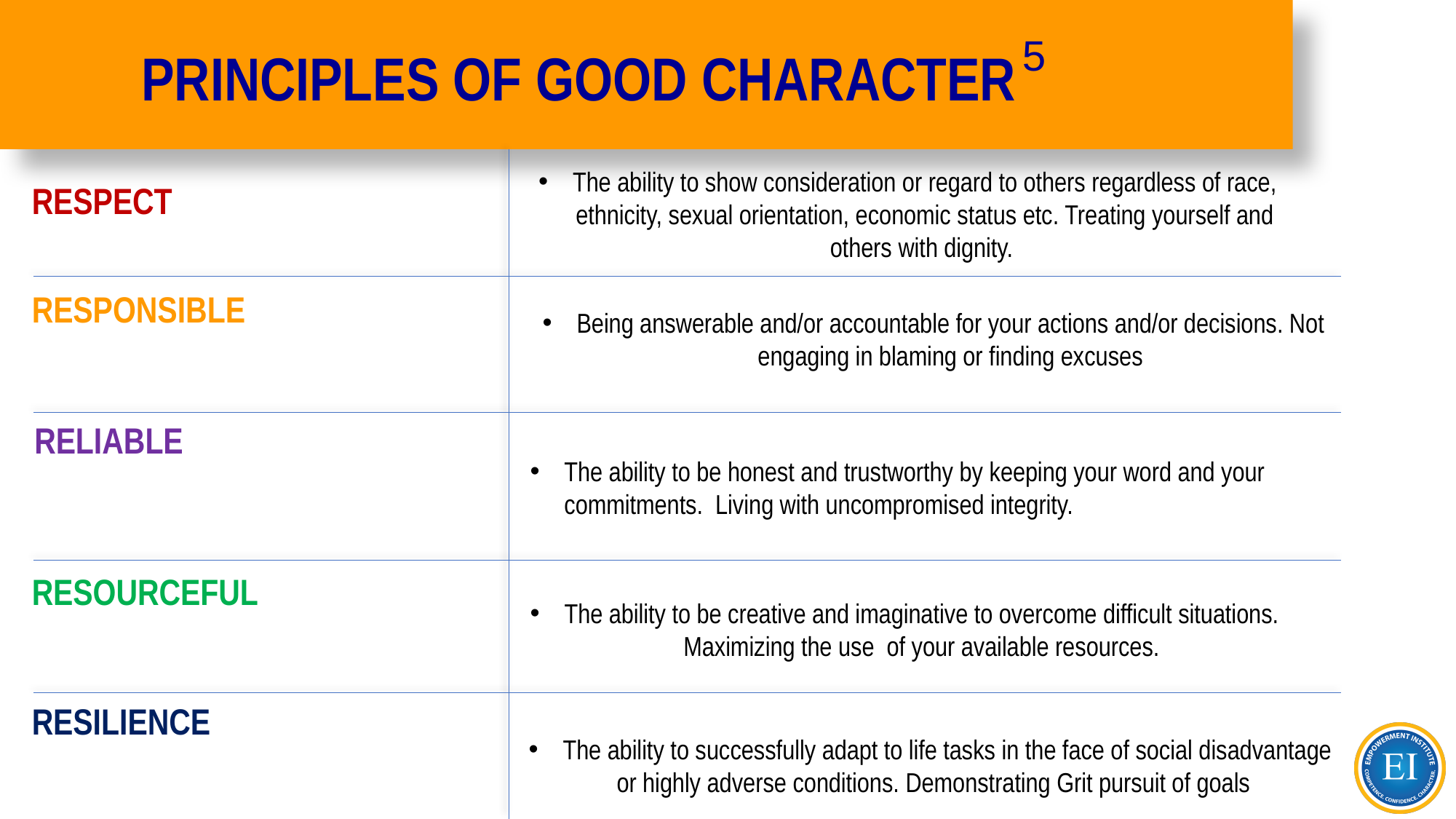

5
PRINCIPLES OF GOOD CHARACTER
The ability to show consideration or regard to others regardless of race, ethnicity, sexual orientation, economic status etc. Treating yourself and others with dignity.
RESPECT
RESPONSIBLE
Being answerable and/or accountable for your actions and/or decisions. Not engaging in blaming or finding excuses
RELIABLE
The ability to be honest and trustworthy by keeping your word and your commitments.  Living with uncompromised integrity.
RESOURCEFUL
The ability to be creative and imaginative to overcome difficult situations. Maximizing the use  of your available resources.
RESILIENCE
The ability to successfully adapt to life tasks in the face of social disadvantage
or highly adverse conditions. Demonstrating Grit pursuit of goals